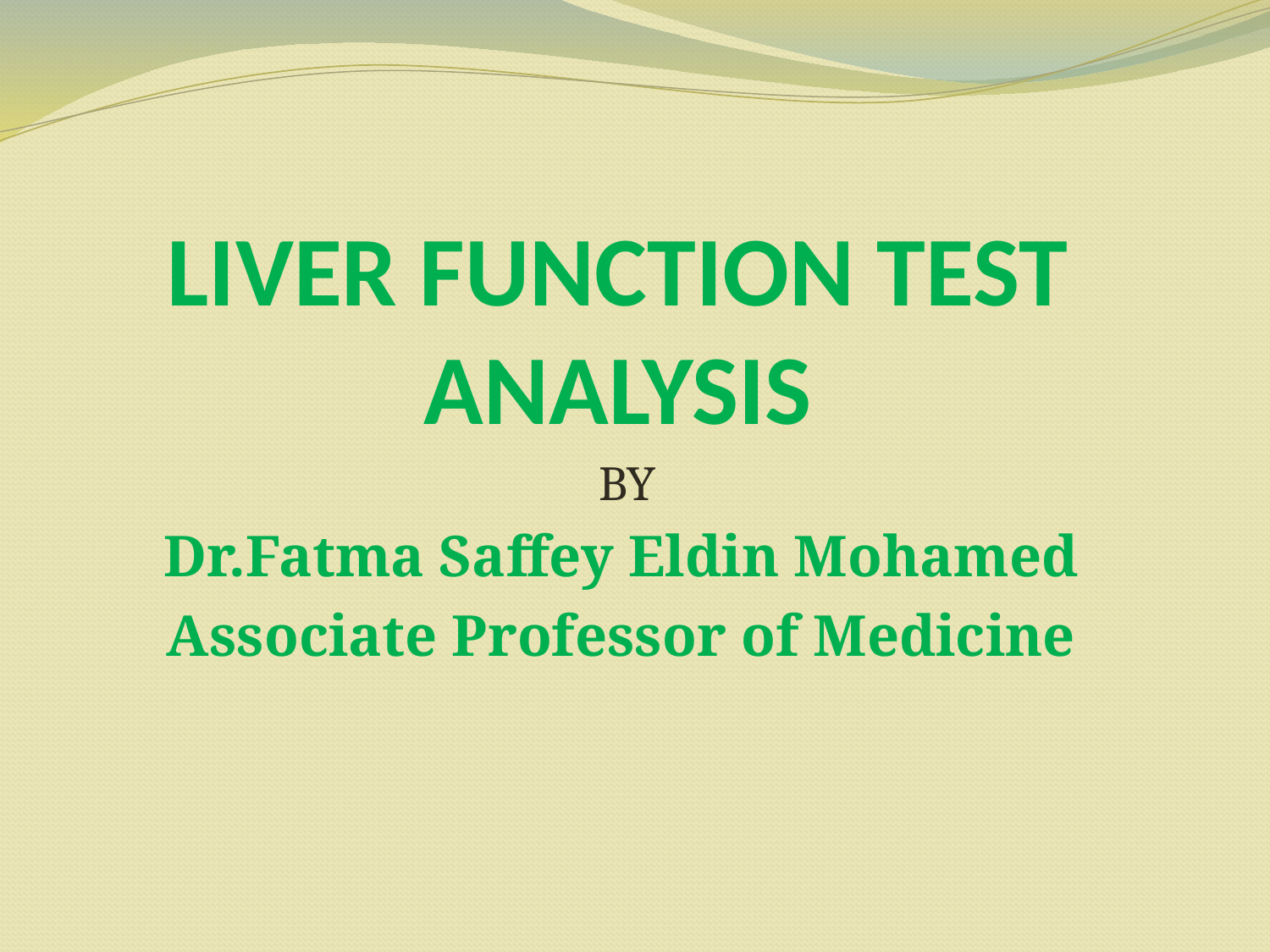

# LIVER FUNCTION TEST ANALYSIS
BY
Dr.Fatma Saffey Eldin Mohamed
Associate Professor of Medicine